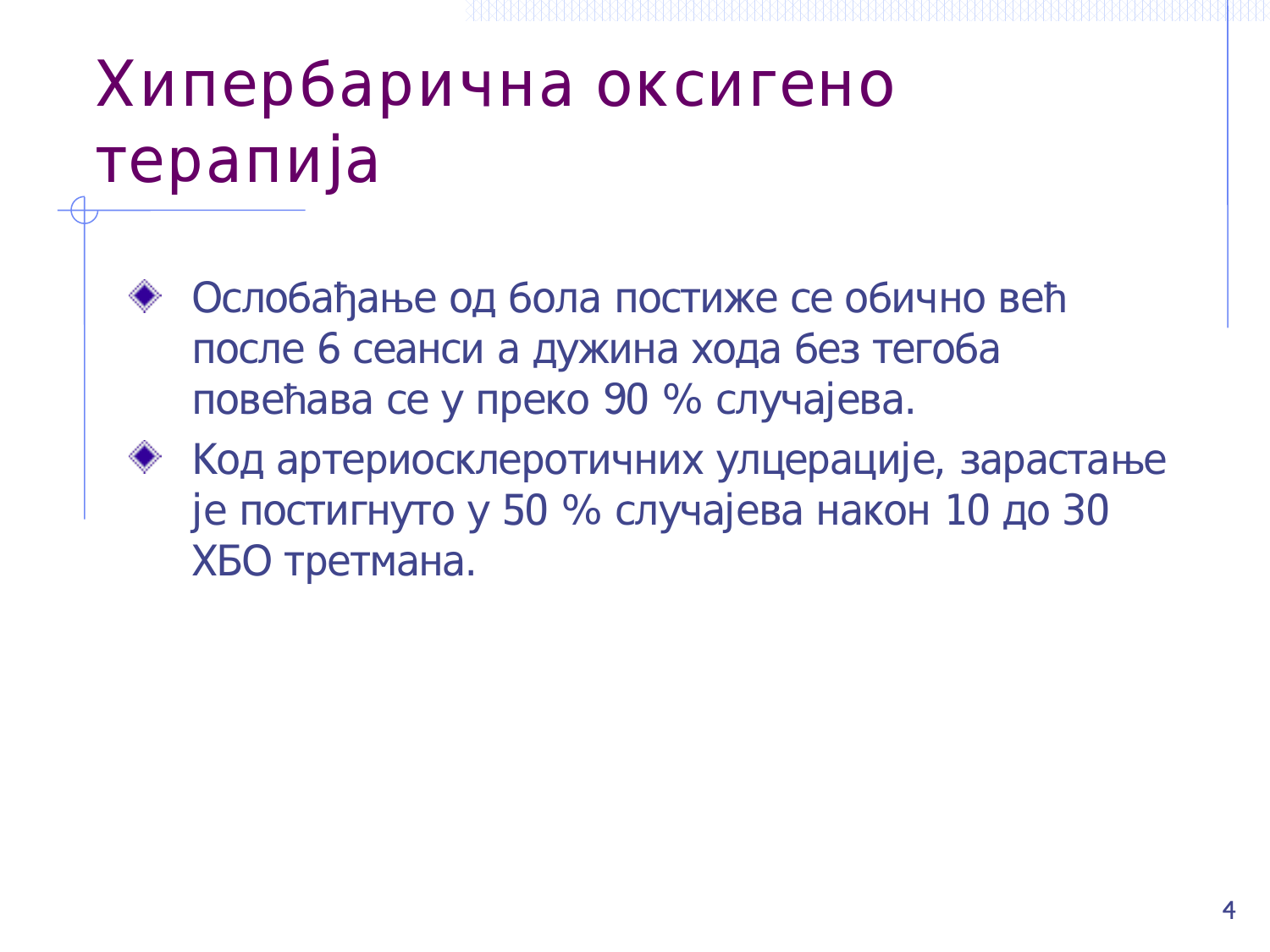

# Хипербарична оксигено терапија
Ослобађање од бола постиже се обично већ после 6 сеанси а дужина хода без тегоба повећава се у преко 90 % случајева.
Код артериосклеротичних улцерације, зарастање је постигнуто у 50 % случајева након 10 до 30 ХБО третмана.
4